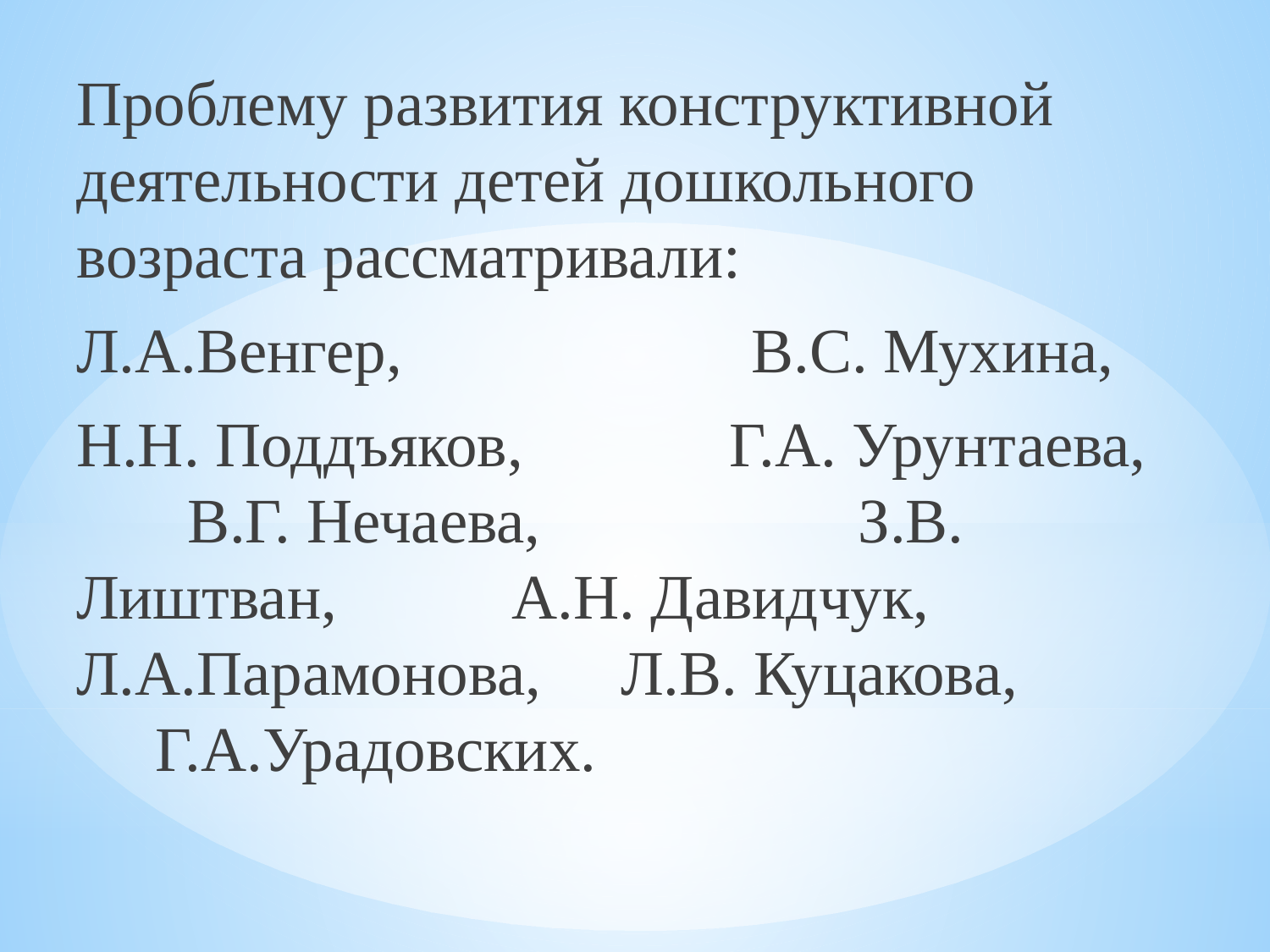

Проблему развития конструктивной деятельности детей дошкольного возраста рассматривали:
Л.А.Венгер,                      В.С. Мухина,
Н.Н. Поддъяков,             Г.А. Урунтаева,          В.Г. Нечаева,                    З.В. Лиштван,           А.Н. Давидчук,              Л.А.Парамонова,     Л.В. Куцакова,                 Г.А.Урадовских.